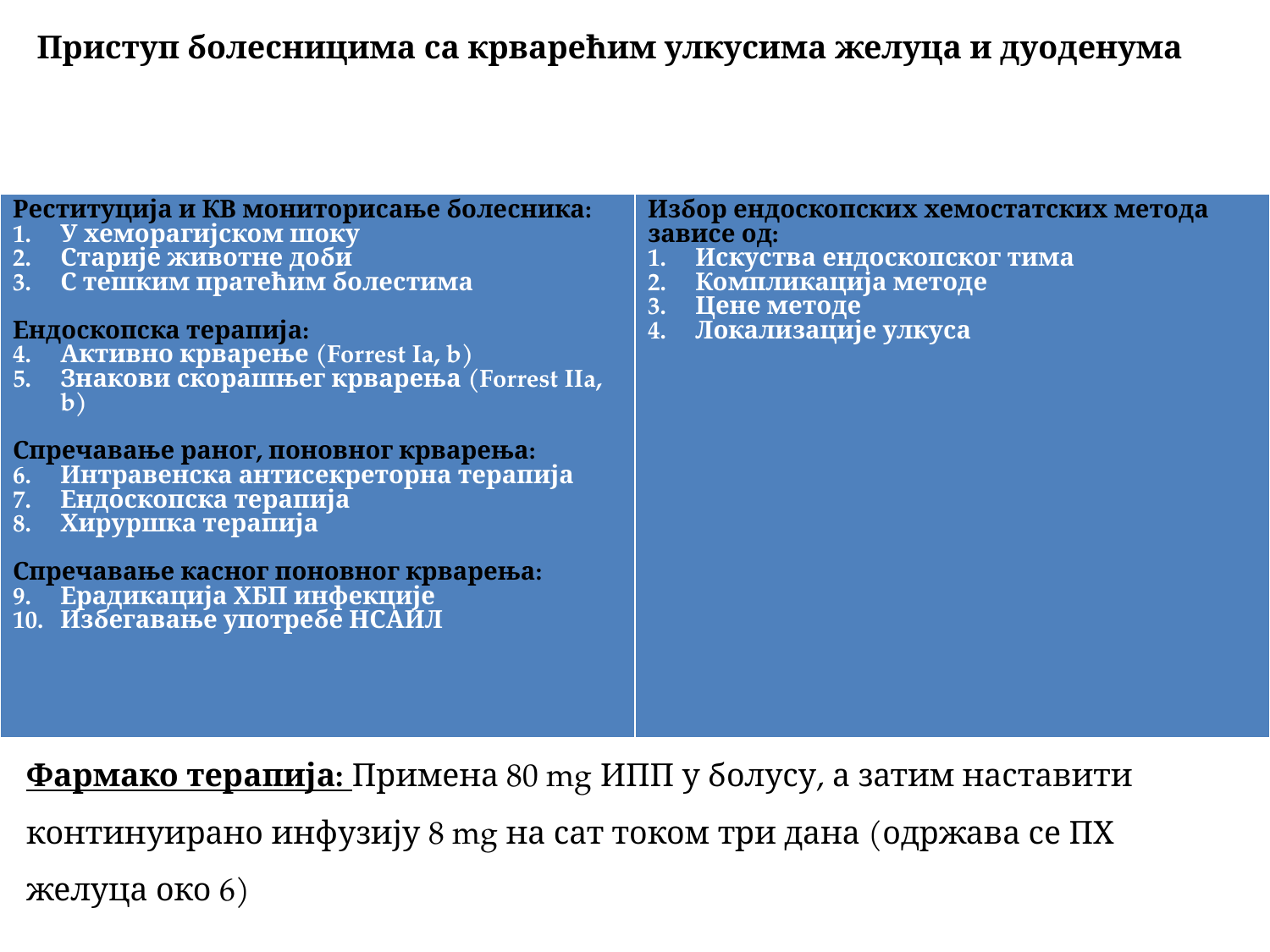

Приступ болесницима са крварећим улкусима желуца и дуоденума
| Реституција и КВ мониторисање болесника: У хеморагијском шоку Старије животне доби С тешким пратећим болестима Ендоскопска терапија: Активно крварење (Forrest Ia, b) Знакови скорашњег крварења (Forrest IIa, b) Спречавање раног, поновног крварења: Интравенска антисекреторна терапија Ендоскопска терапија Хируршка терапија Спречавање касног поновног крварења: Ерадикација ХБП инфекције Избегавање употребе НСАИЛ | Избор ендоскопских хемостатских метода зависе од: Искуства ендоскопског тима Компликација методе Цене методе Локализације улкуса |
| --- | --- |
Фармако терапија: Примена 80 mg ИПП у болусу, а затим наставити континуирано инфузију 8 mg на сат током три дана (одржава се ПХ желуца око 6)